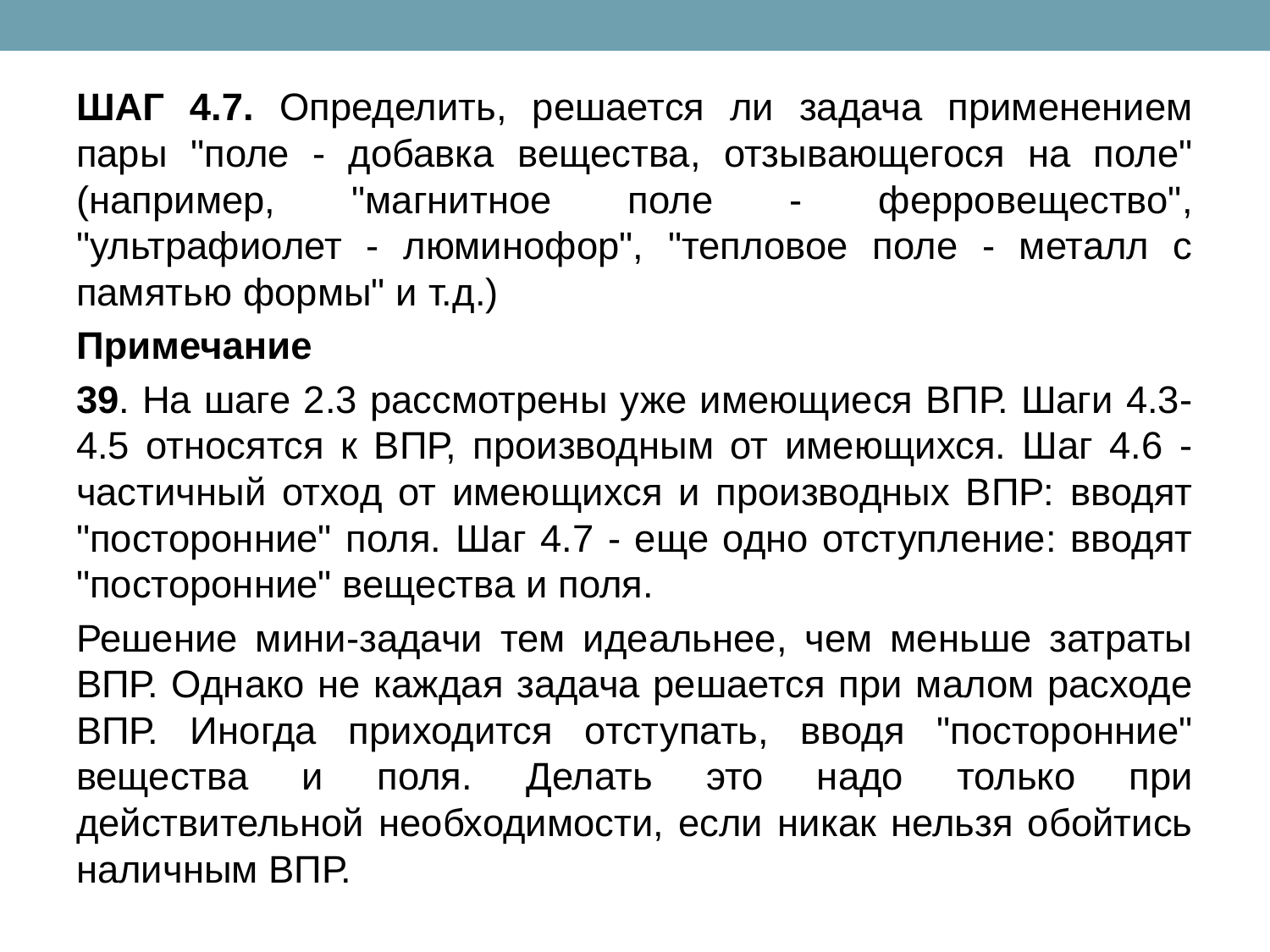

ШАГ 4.7. Определить, решается ли задача применением пары "поле - добавка вещества, отзывающегося на поле" (например, "магнитное поле - ферровещество", "ультрафиолет - люминофор", "тепловое поле - металл с памятью формы" и т.д.)
Примечание
39. На шаге 2.3 рассмотрены уже имеющиеся ВПР. Шаги 4.3-4.5 относятся к ВПР, производным от имеющихся. Шаг 4.6 - частичный отход от имеющихся и производных ВПР: вводят "посторонние" поля. Шаг 4.7 - еще одно отступление: вводят "посторонние" вещества и поля.
Решение мини-задачи тем идеальнее, чем меньше затраты ВПР. Однако не каждая задача решается при малом расходе ВПР. Иногда приходится отступать, вводя "посторонние" вещества и поля. Делать это надо только при действительной необходимости, если никак нельзя обойтись наличным ВПР.